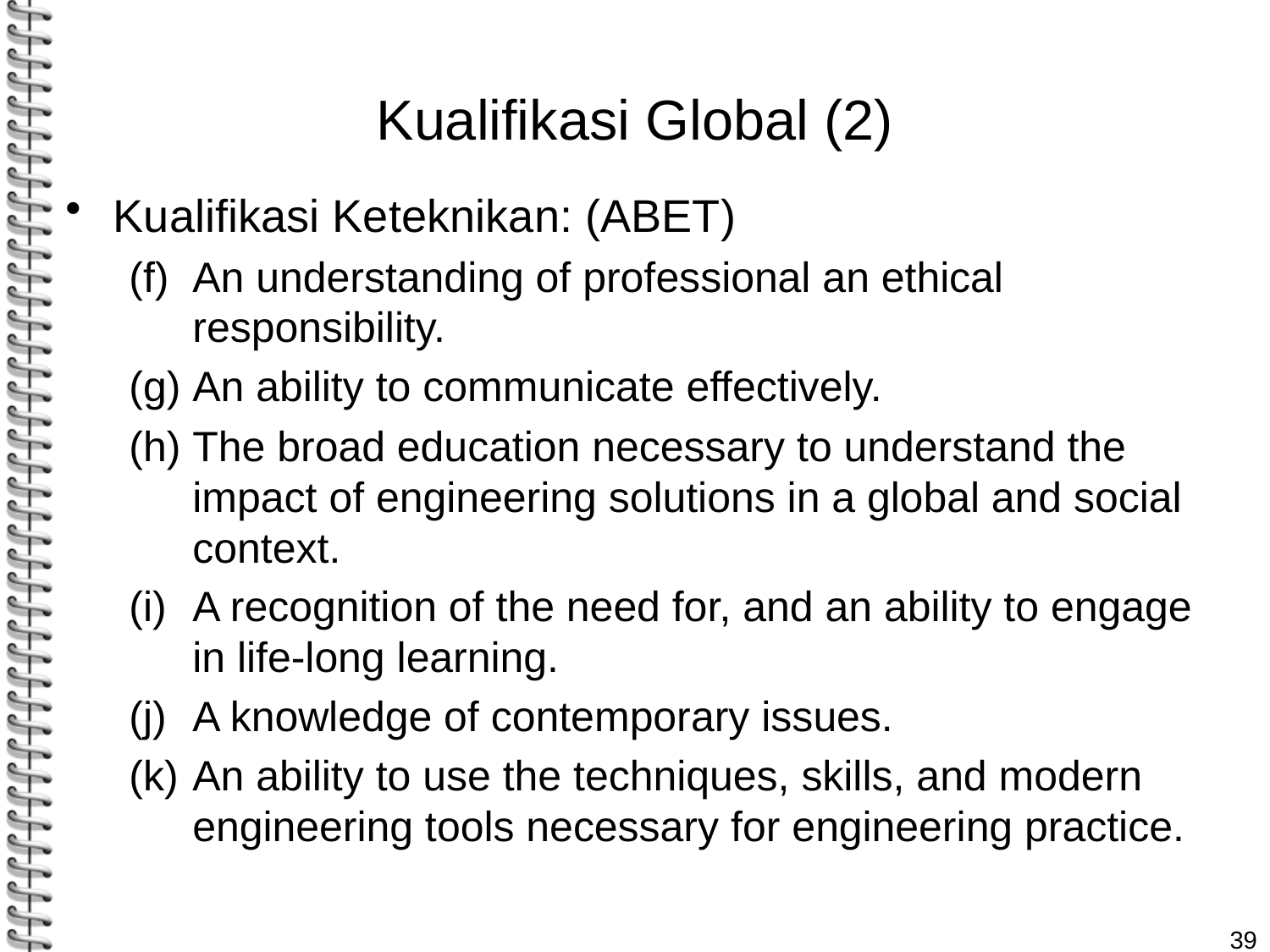

# Kualifikasi Global (2)
Kualifikasi Keteknikan: (ABET)
An understanding of professional an ethical responsibility.
An ability to communicate effectively.
The broad education necessary to understand the impact of engineering solutions in a global and social context.
A recognition of the need for, and an ability to engage in life-long learning.
A knowledge of contemporary issues.
An ability to use the techniques, skills, and modern engineering tools necessary for engineering practice.

39